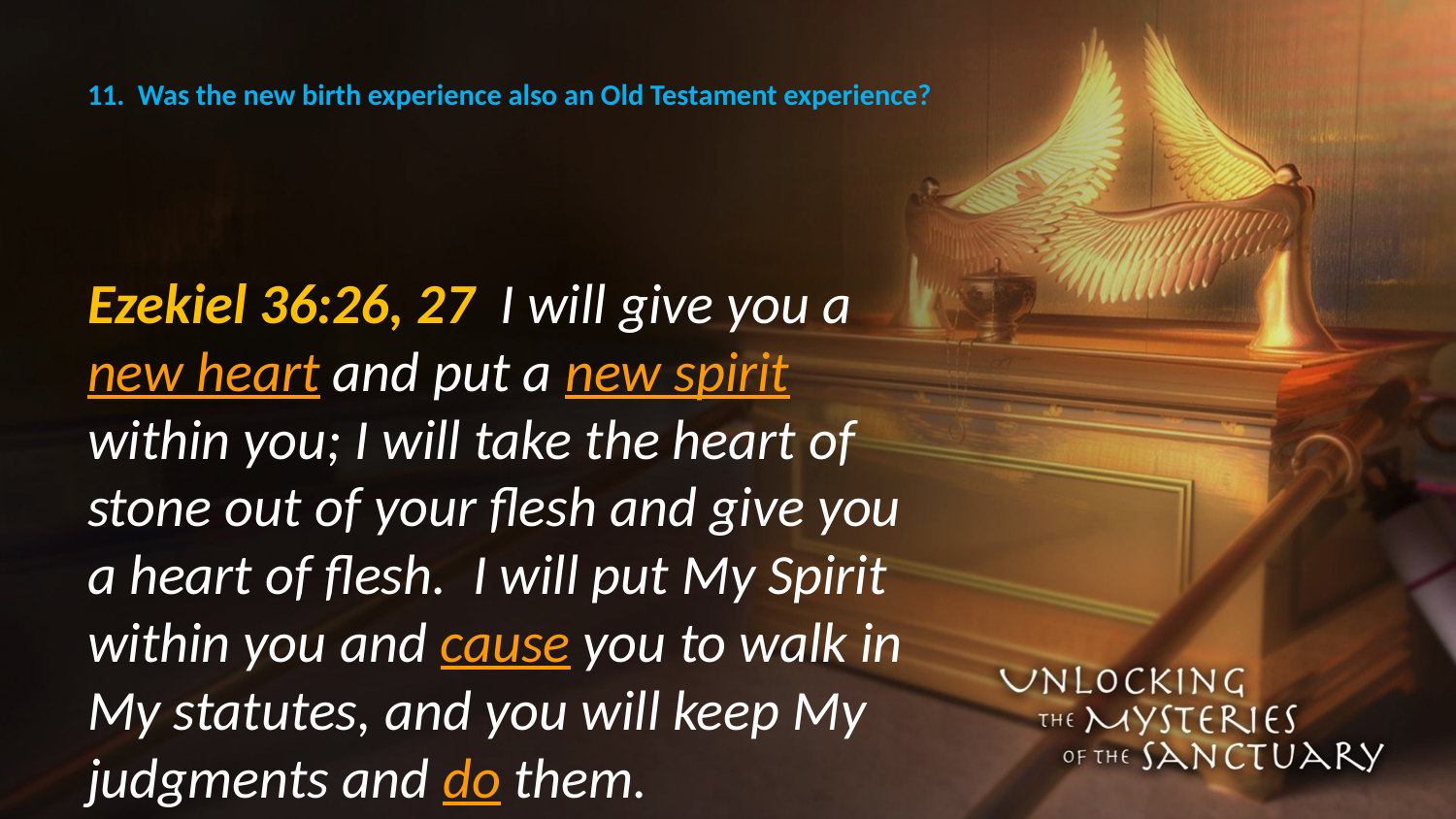

# 11.  Was the new birth experience also an Old Testament experience?

Ezekiel 36:26, 27  I will give you a new heart and put a new spirit within you; I will take the heart of stone out of your flesh and give you a heart of flesh.  I will put My Spirit within you and cause you to walk in My statutes, and you will keep My judgments and do them.